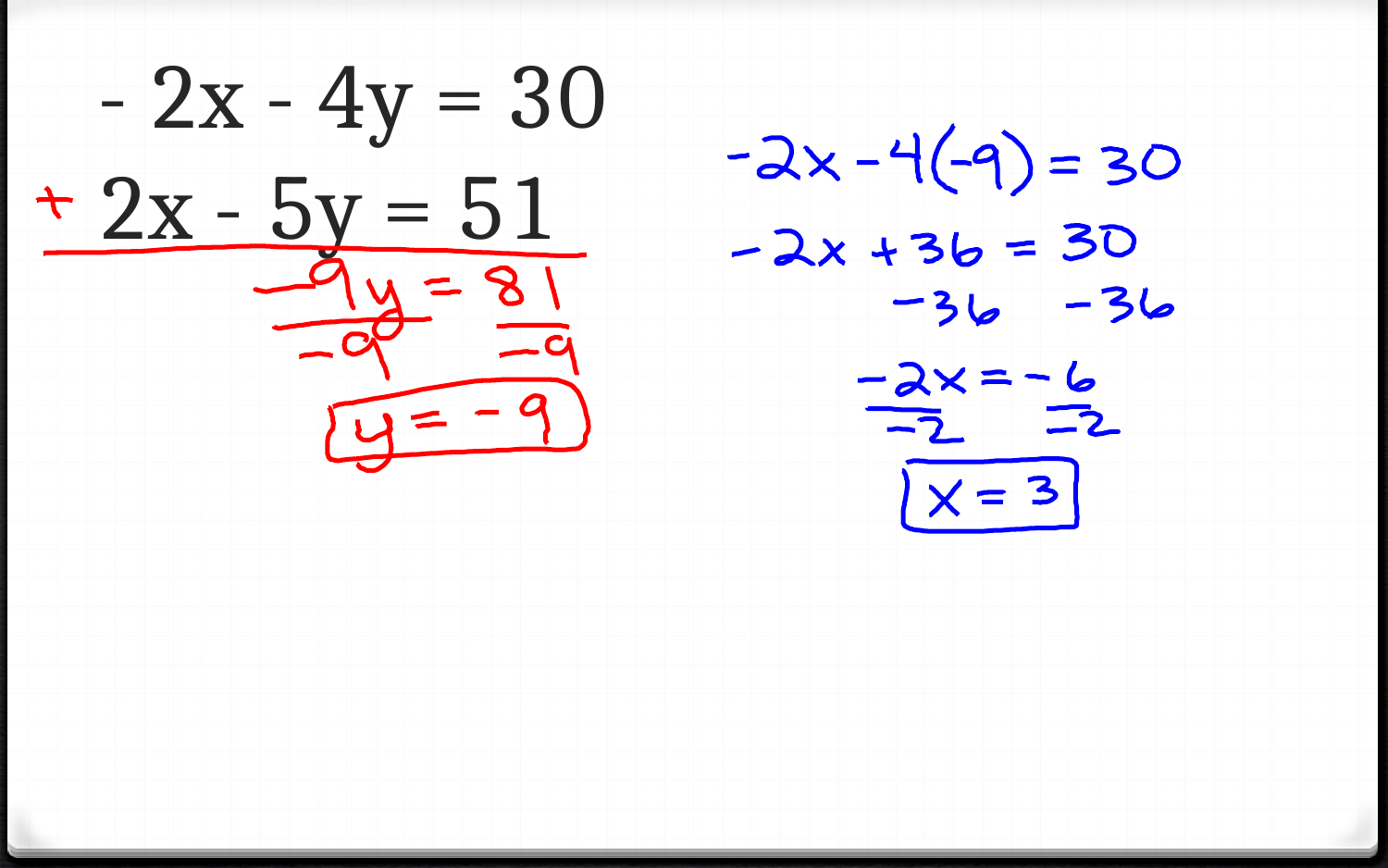

# - 2x - 4y = 30 2x - 5y = 51